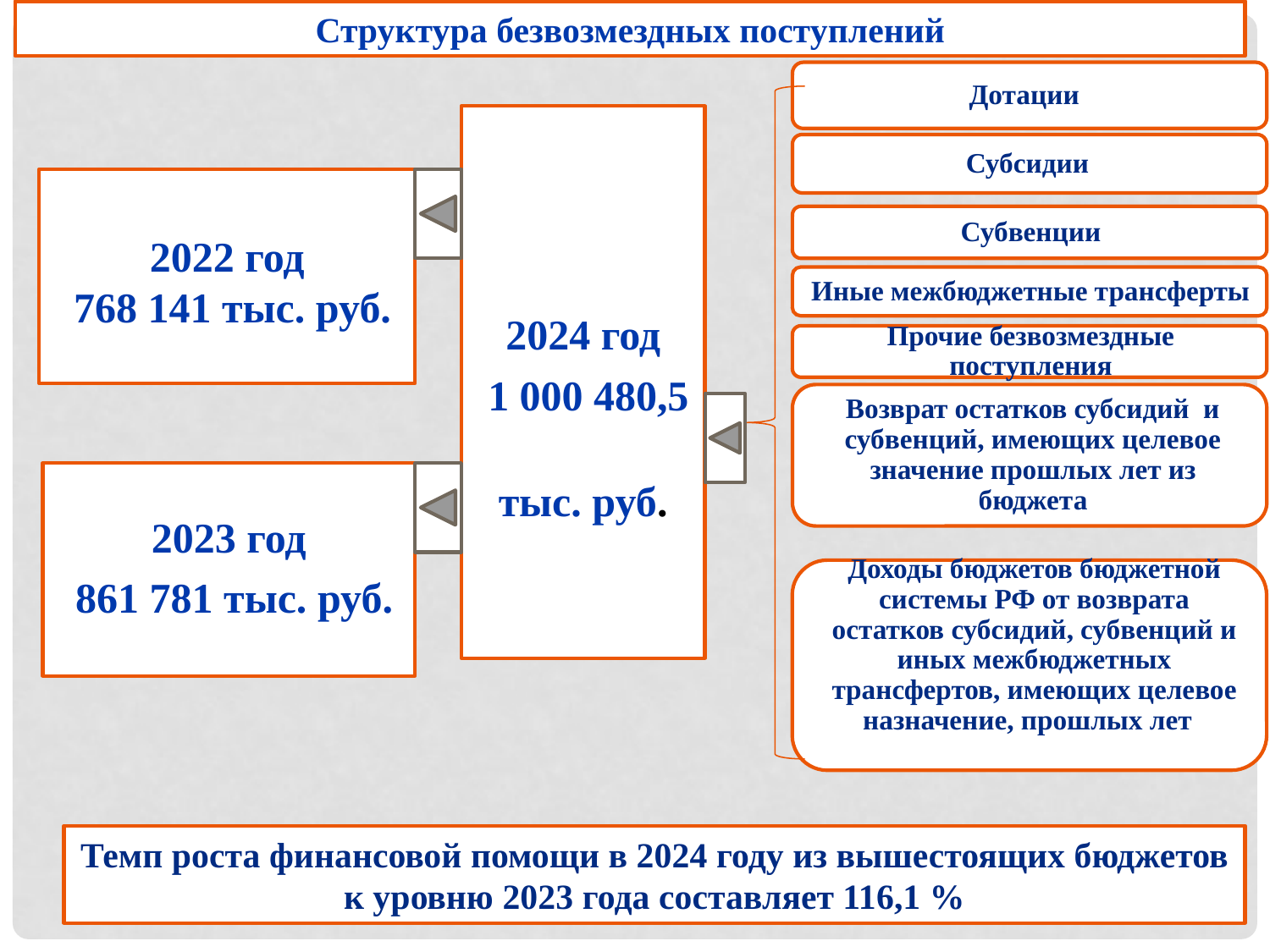

Структура безвозмездных поступлений
Дотации
Субсидии
Субвенции
Иные межбюджетные трансферты
Прочие безвозмездные поступления
Возврат остатков субсидий  и субвенций, имеющих целевое значение прошлых лет из бюджета
Доходы бюджетов бюджетной системы РФ от возврата остатков субсидий, субвенций и иных межбюджетных трансфертов, имеющих целевое назначение, прошлых лет

2022 год
 768 141 тыс. руб.

2024 год
 1 000 480,5
тыс. руб.

2023 год
 861 781 тыс. руб.

Темп роста финансовой помощи в 2024 году из вышестоящих бюджетов к уровню 2023 года составляет 116,1 %